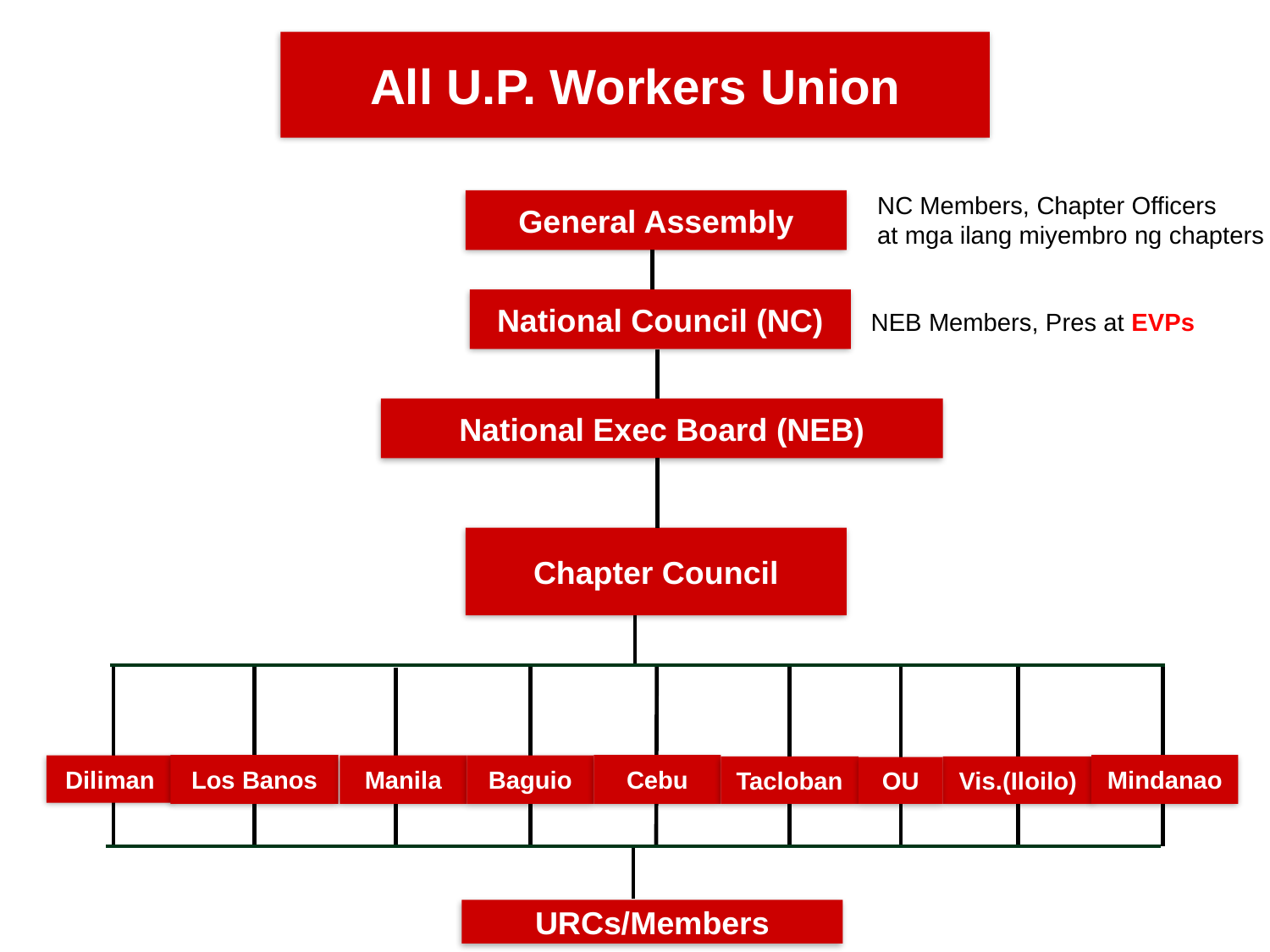

All U.P. Workers Union
NC Members, Chapter Officers
at mga ilang miyembro ng chapters
General Assembly
National Council (NC)
NEB Members, Pres at EVPs
National Exec Board (NEB)
Chapter Council
Los Banos
Cebu
Mindanao
Diliman
Manila
Baguio
Tacloban
Vis.(Iloilo)
OU
URCs/Members